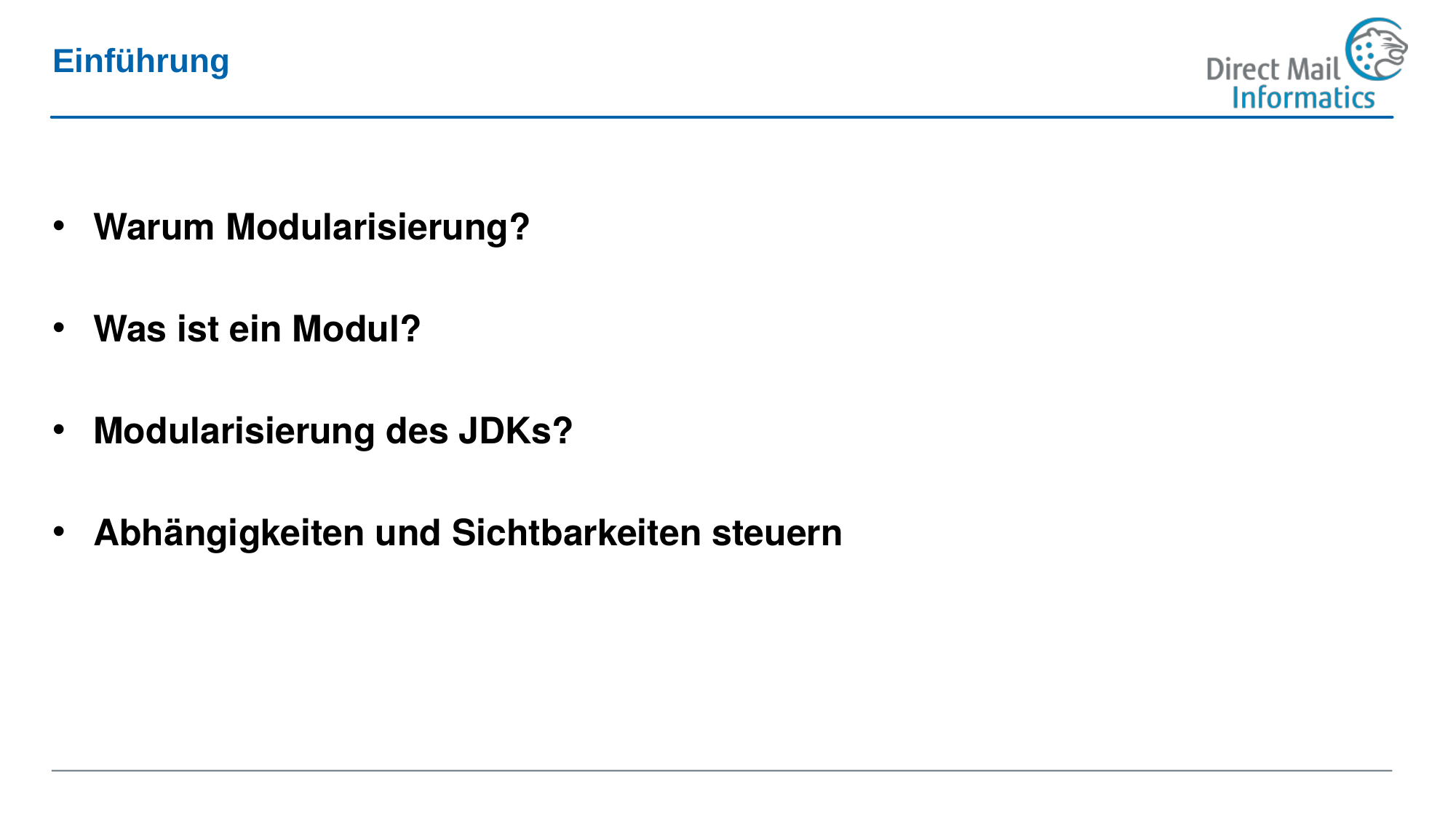

# Einführung

Warum Modularisierung?

Was ist ein Modul?

Modularisierung des JDKs?

Abhängigkeiten und Sichtbarkeiten steuern